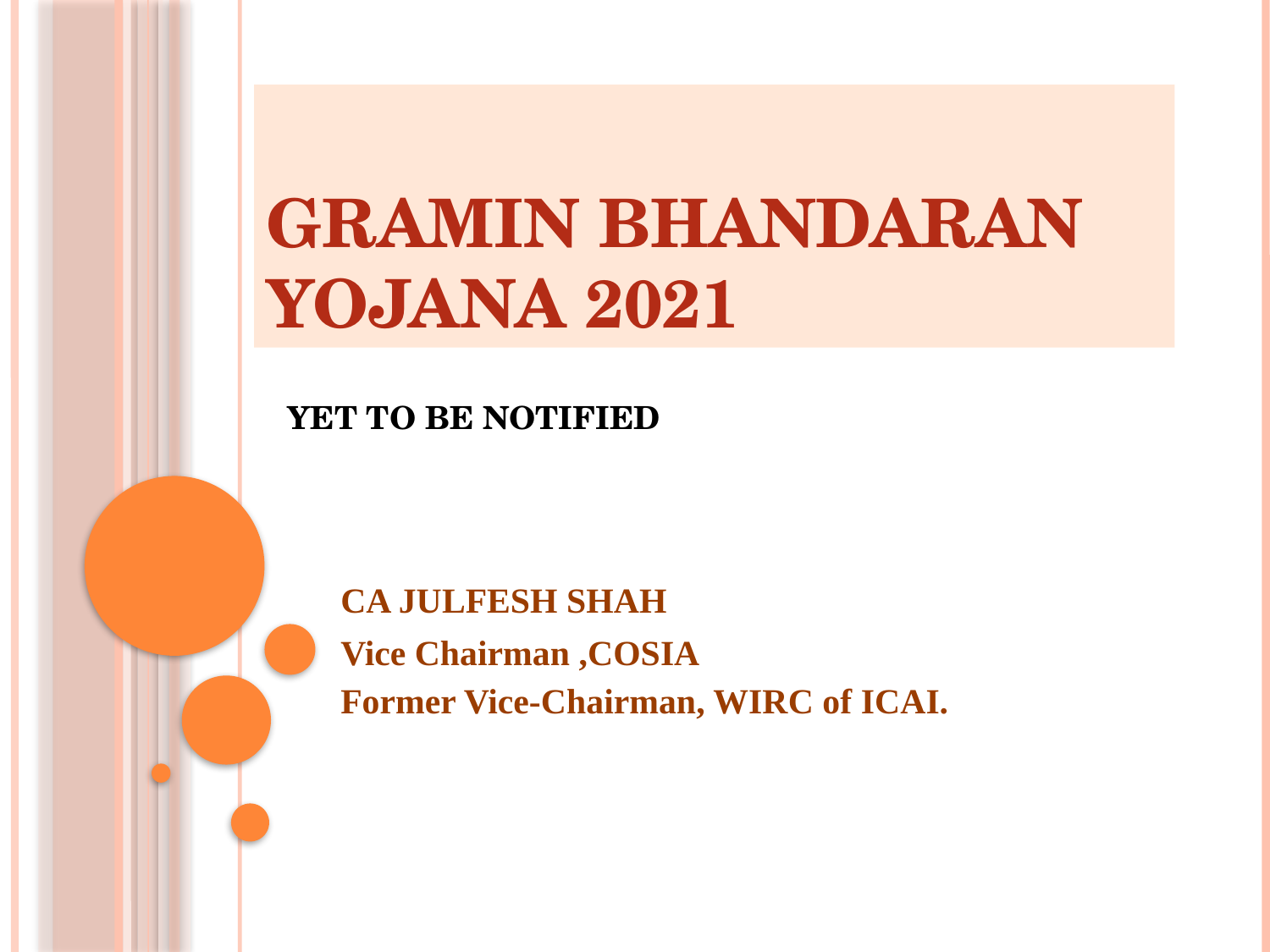

# GRAMIN BHANDARAN YOJANA 2021
YET TO BE NOTIFIED
CA JULFESH SHAH
Vice Chairman ,COSIA
Former Vice-Chairman, WIRC of ICAI.